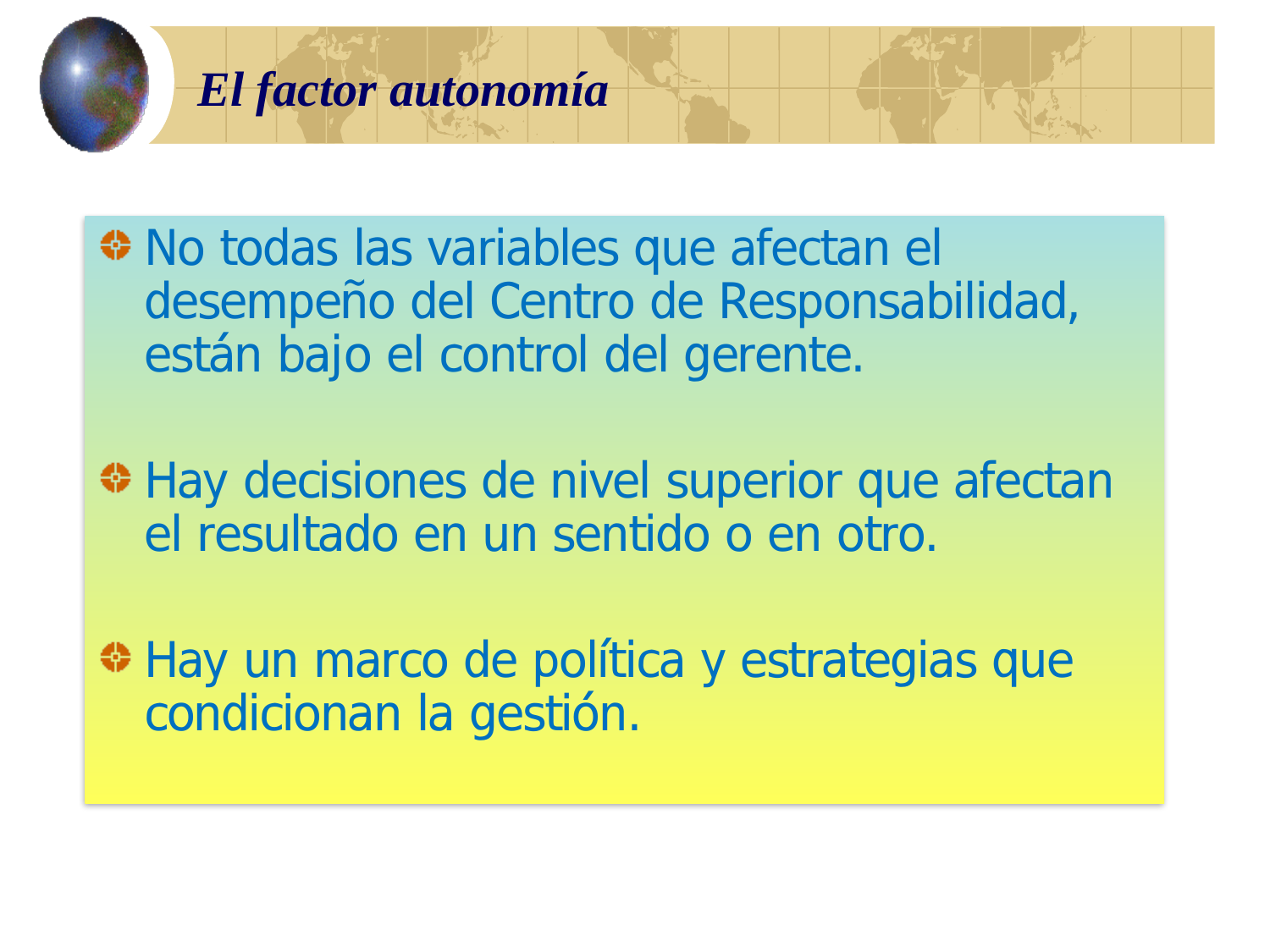

# El factor autonomía
No todas las variables que afectan el desempeño del Centro de Responsabilidad, están bajo el control del gerente.

Hay decisiones de nivel superior que afectan el resultado en un sentido o en otro.

Hay un marco de política y estrategias que condicionan la gestión.